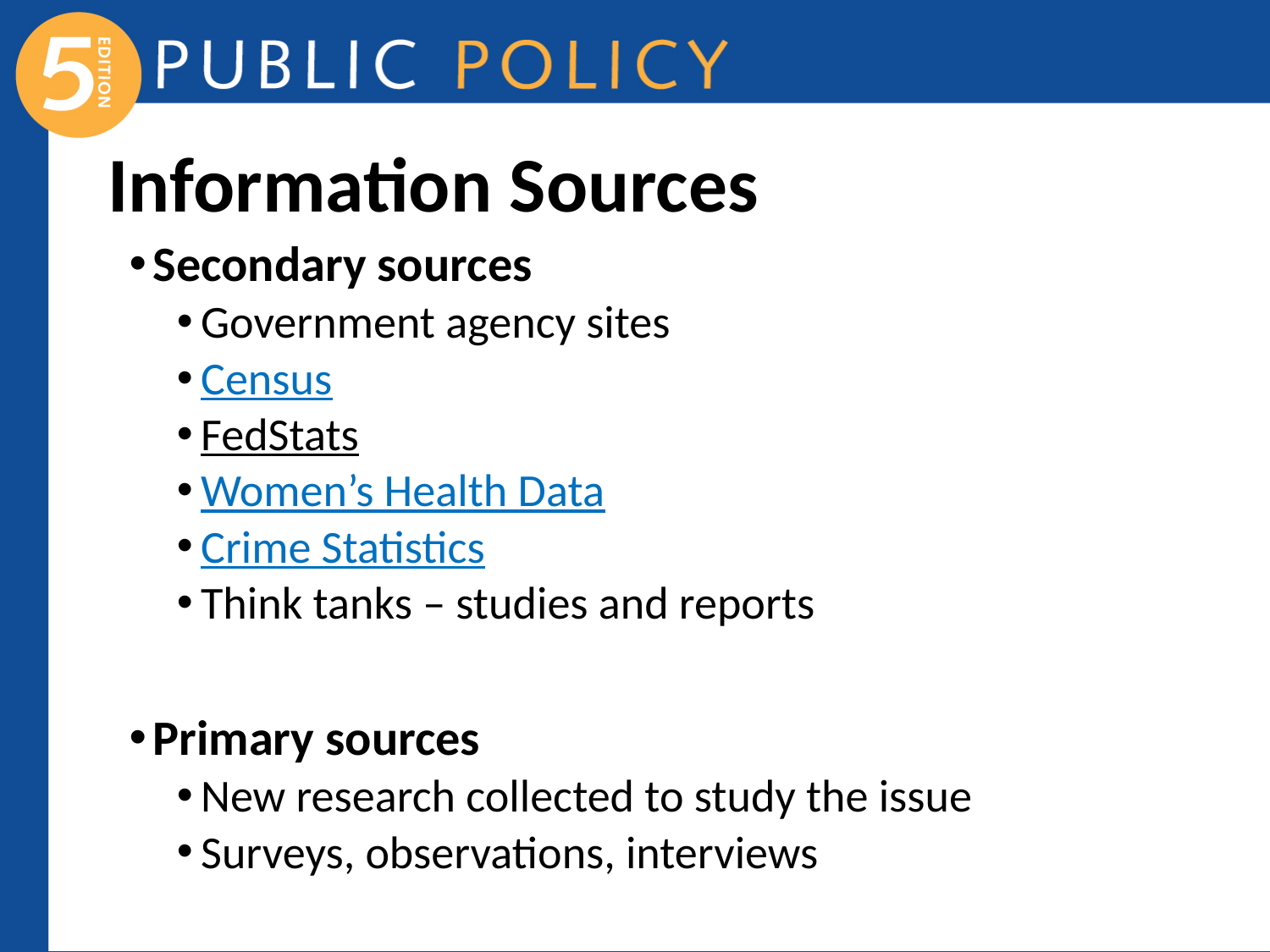

# Information Sources
Secondary sources
Government agency sites
Census
FedStats
Women’s Health Data
Crime Statistics
Think tanks – studies and reports

Primary sources
New research collected to study the issue
Surveys, observations, interviews